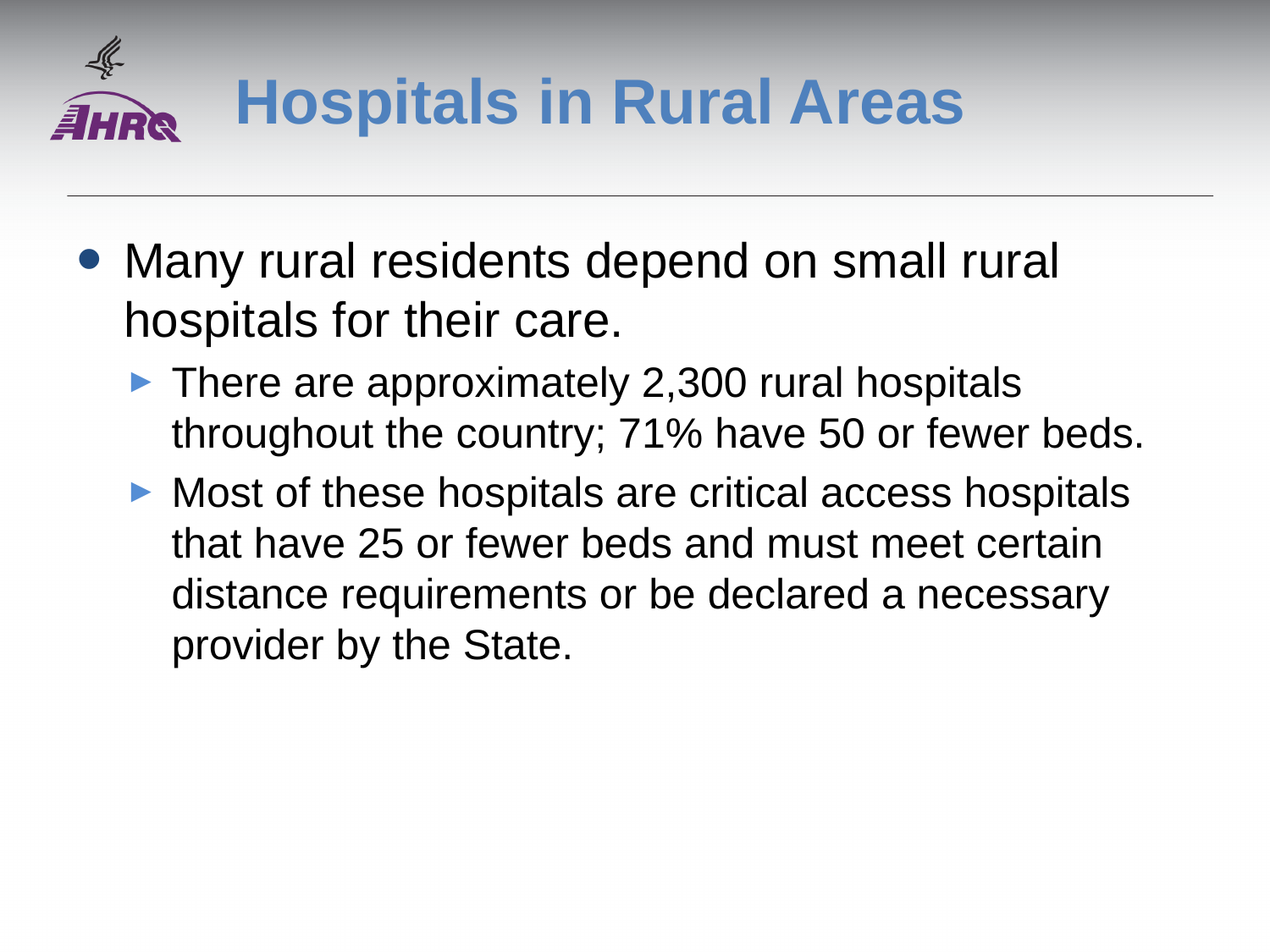

# Hospitals in Rural Areas
Many rural residents depend on small rural hospitals for their care.
There are approximately 2,300 rural hospitals throughout the country; 71% have 50 or fewer beds.
Most of these hospitals are critical access hospitals that have 25 or fewer beds and must meet certain distance requirements or be declared a necessary provider by the State.